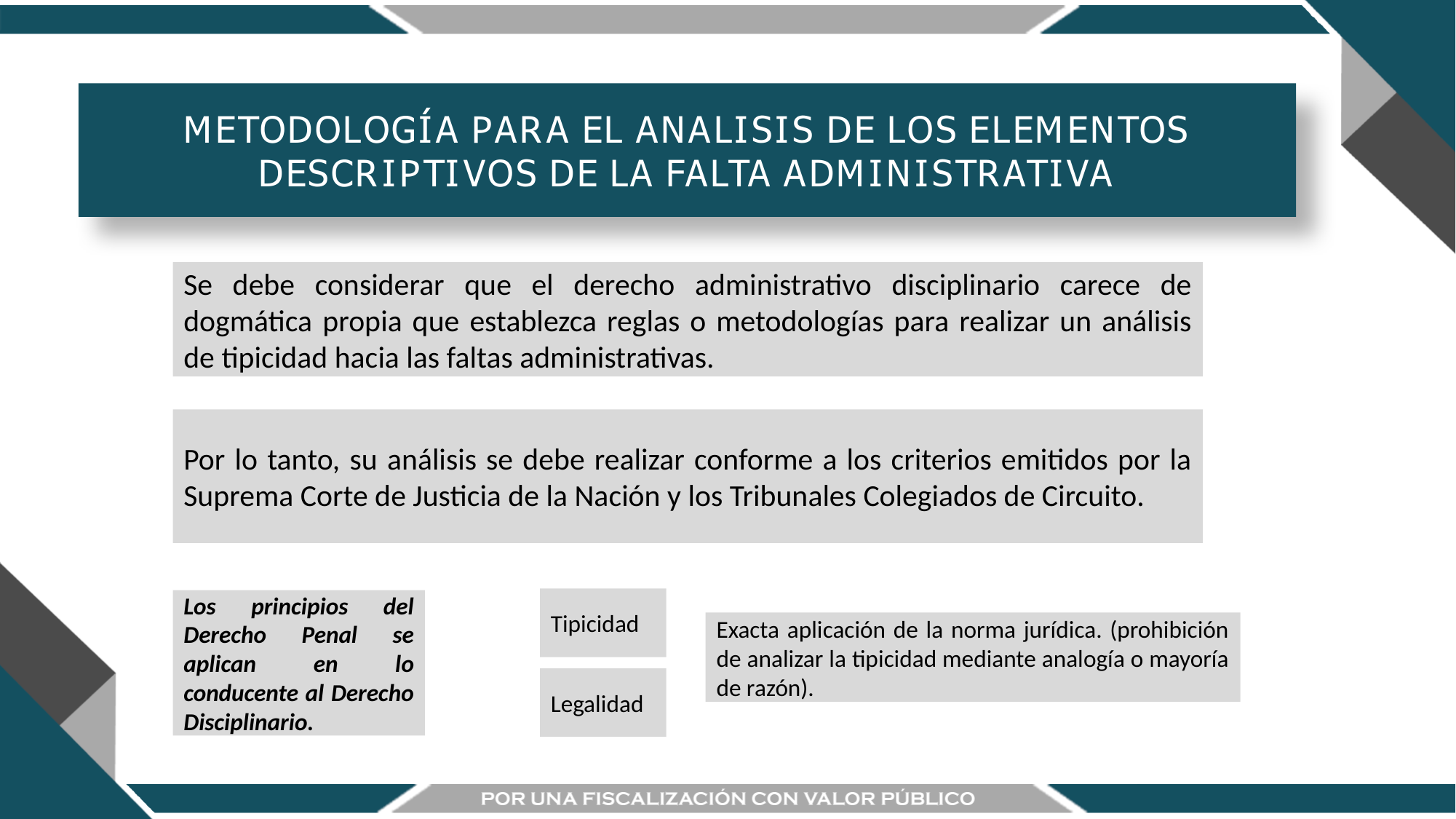

METODOLOGÍA PARA EL ANALISIS DE LOS ELEMENTOS DESCRIPTIVOS DE LA FALTA ADMINISTRATIVA
Se debe considerar que el derecho administrativo disciplinario carece de dogmática propia que establezca reglas o metodologías para realizar un análisis de tipicidad hacia las faltas administrativas.
Por lo tanto, su análisis se debe realizar conforme a los criterios emitidos por la Suprema Corte de Justicia de la Nación y los Tribunales Colegiados de Circuito.
Tipicidad
Los principios del Derecho Penal se aplican en lo conducente al Derecho Disciplinario.
Exacta aplicación de la norma jurídica. (prohibición de analizar la tipicidad mediante analogía o mayoría de razón).
Legalidad